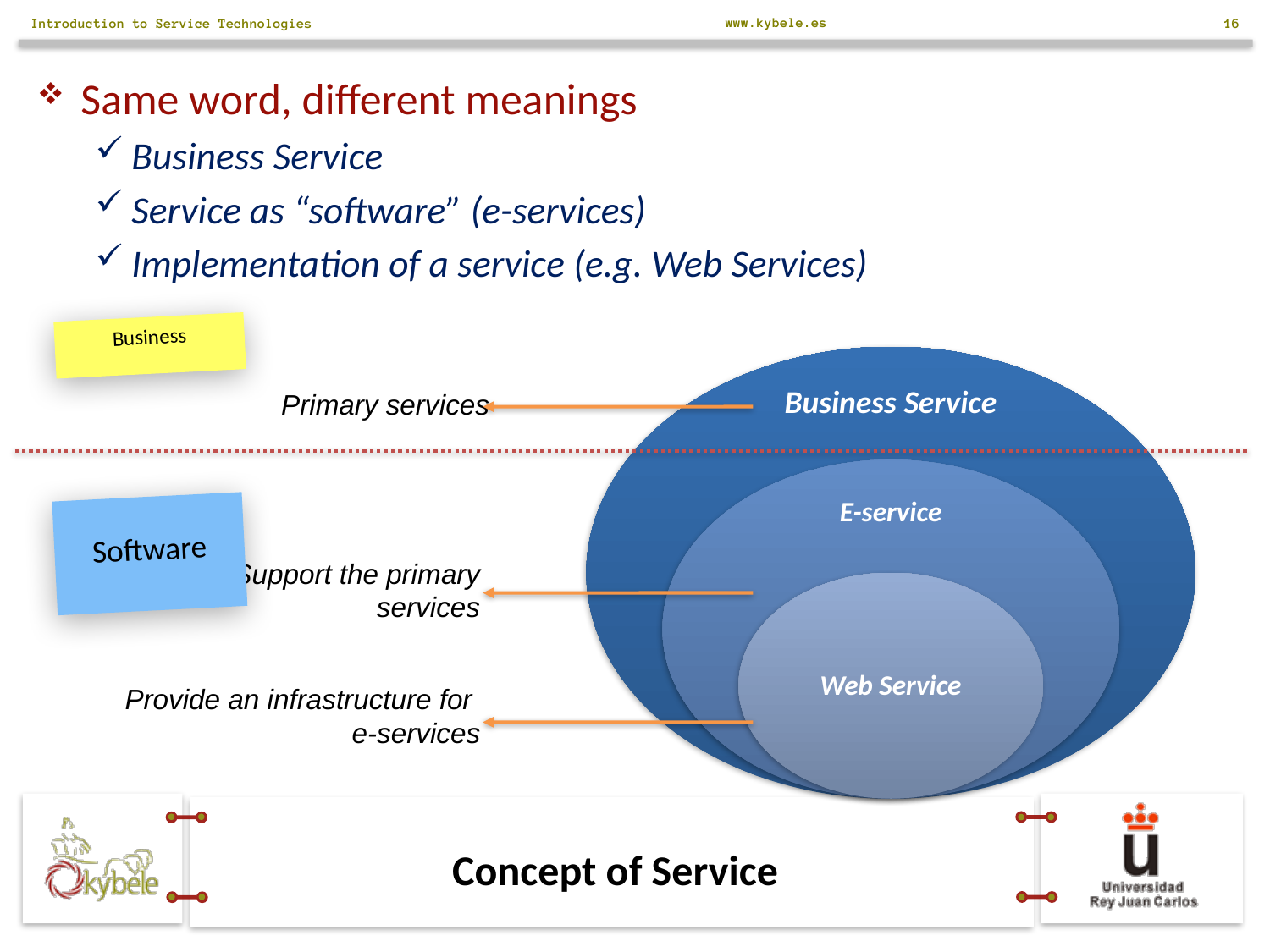

Introduction to Service Technologies
16
Same word, different meanings
Business Service
Service as “software” (e-services)
Implementation of a service (e.g. Web Services)
Business

Business Service
E-service
Web Service
Primary services

Software

Support the primary services

Provide an infrastructure for
e-services

# Concept of Service